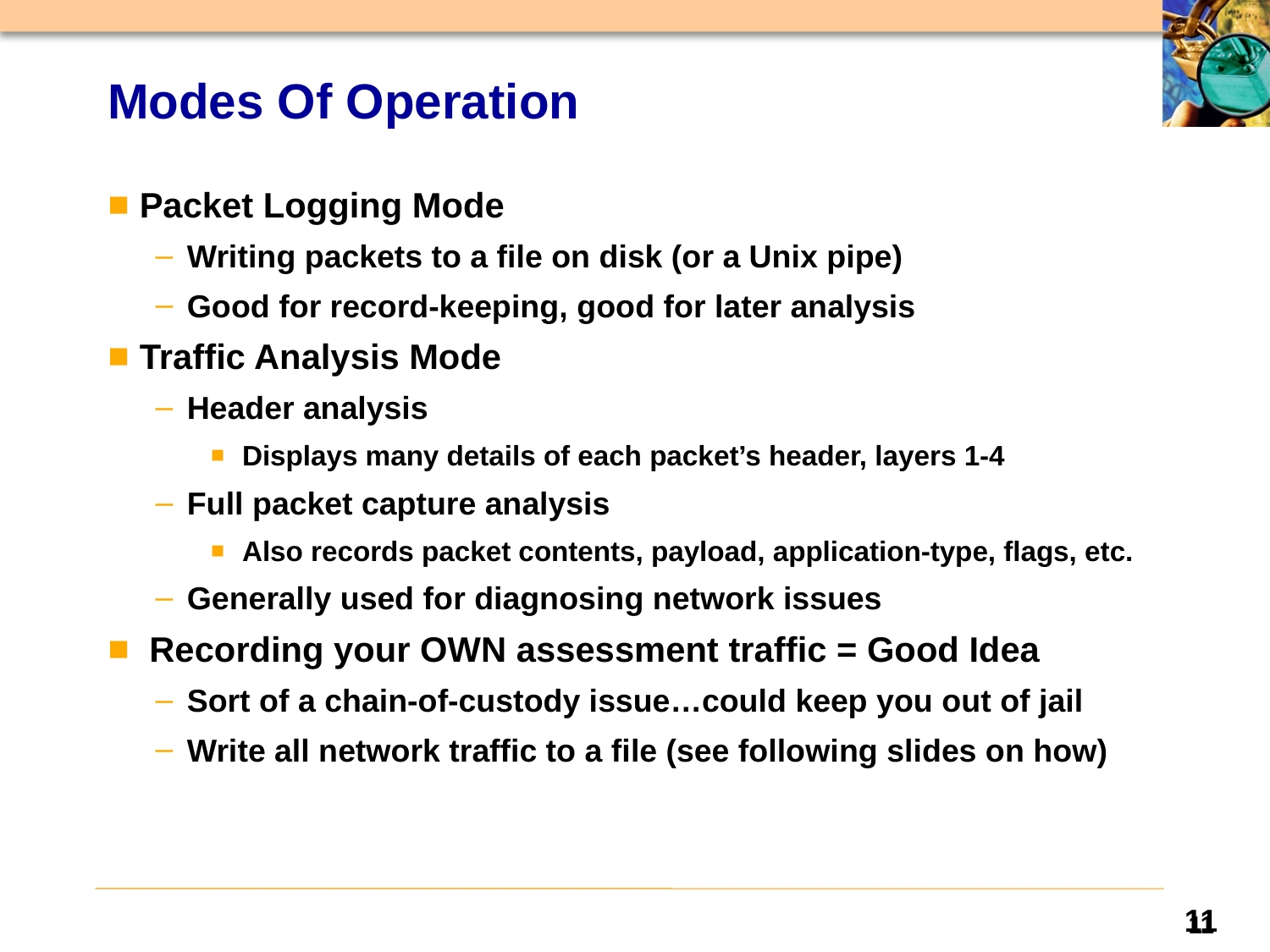

# Modes Of Operation
Packet Logging Mode
Writing packets to a file on disk (or a Unix pipe)
Good for record-keeping, good for later analysis
Traffic Analysis Mode
Header analysis
 Displays many details of each packet’s header, layers 1-4
Full packet capture analysis
 Also records packet contents, payload, application-type, flags, etc.
Generally used for diagnosing network issues
 Recording your OWN assessment traffic = Good Idea
Sort of a chain-of-custody issue…could keep you out of jail
Write all network traffic to a file (see following slides on how)
11